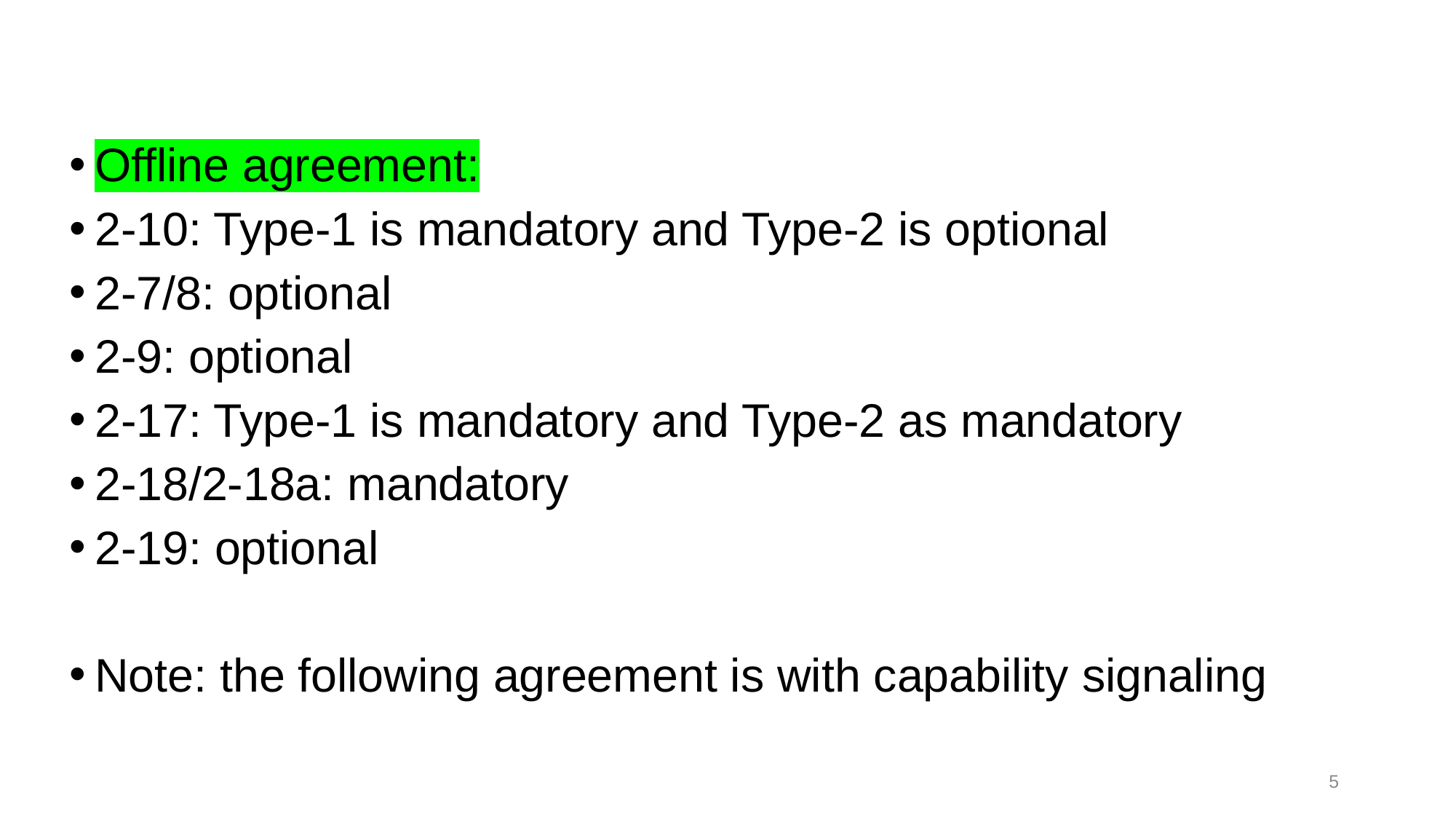

#
Offline agreement:
2-10: Type-1 is mandatory and Type-2 is optional
2-7/8: optional
2-9: optional
2-17: Type-1 is mandatory and Type-2 as mandatory
2-18/2-18a: mandatory
2-19: optional

Note: the following agreement is with capability signaling

5